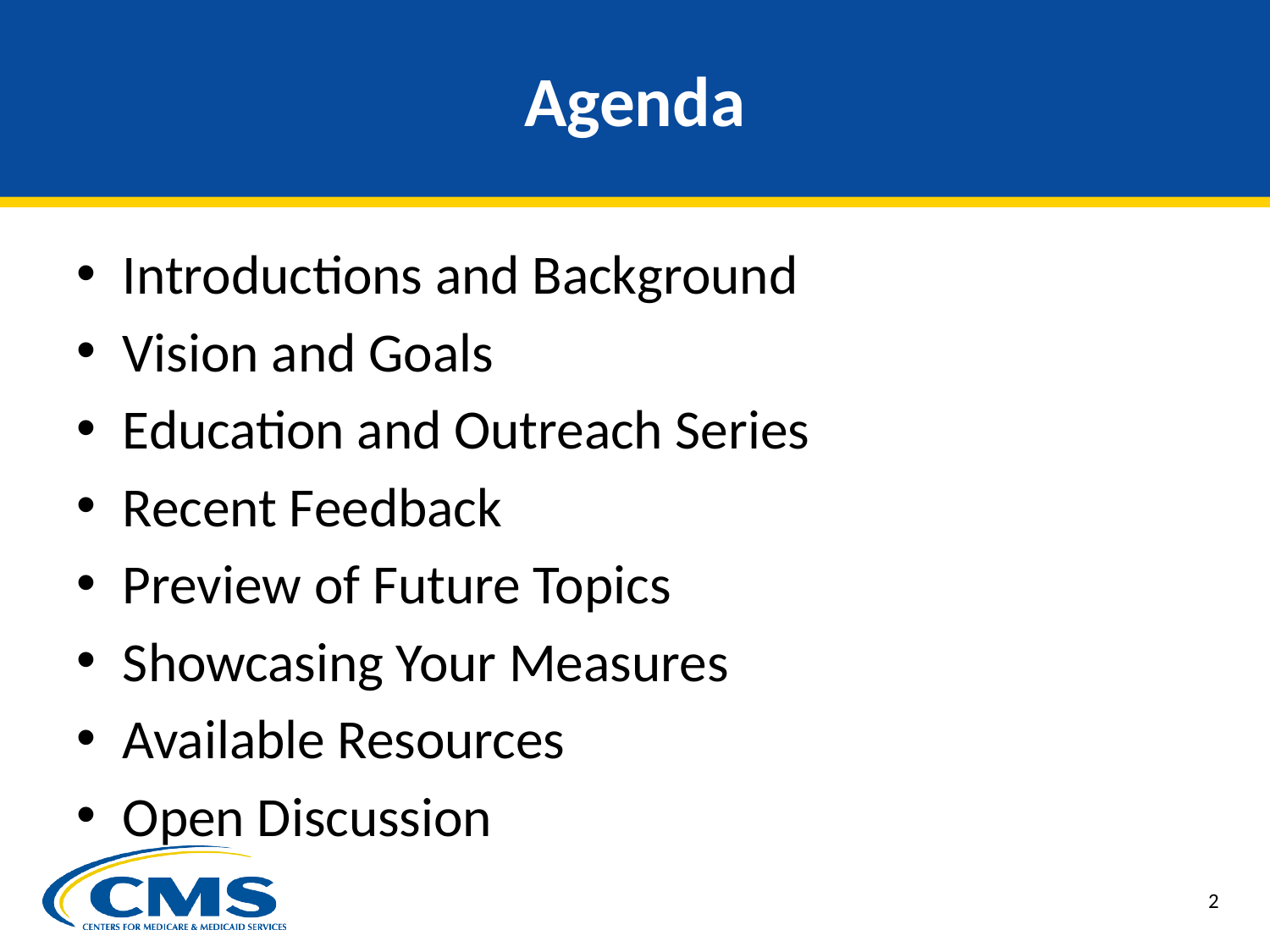

# Agenda
Introductions and Background
Vision and Goals
Education and Outreach Series
Recent Feedback
Preview of Future Topics
Showcasing Your Measures
Available Resources
Open Discussion